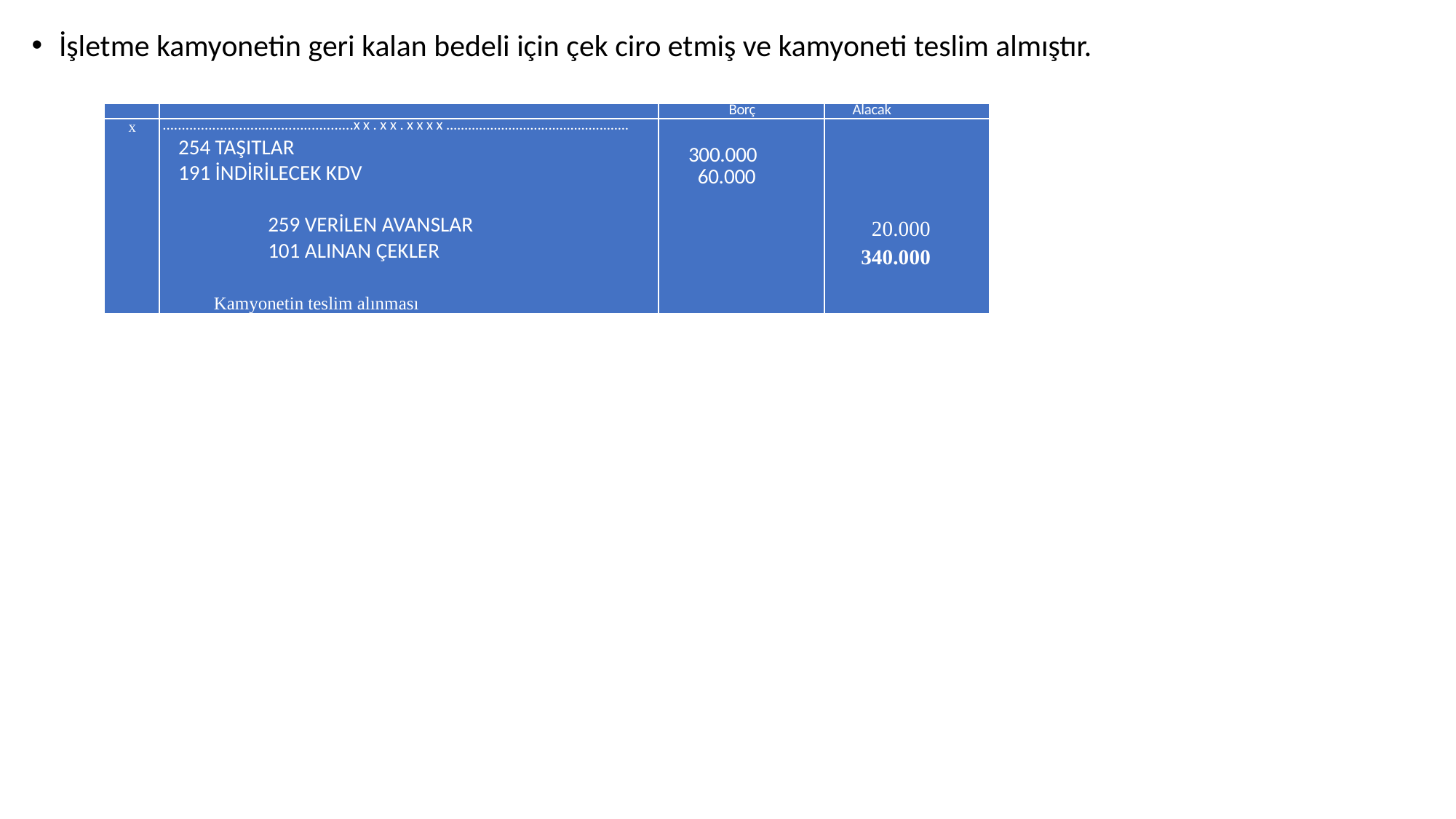

İşletme kamyonetin geri kalan bedeli için çek ciro etmiş ve kamyoneti teslim almıştır.
|  |  | Borç | Alacak |
| --- | --- | --- | --- |
| x | ..................................................xx.xx.xxxx.................................................. 254 TAŞITLAR 191 İNDİRİLECEK KDV 259 VERİLEN AVANSLAR 101 ALINAN ÇEKLER Kamyonetin teslim alınması | 300.000 60.000 | 20.000 340.000 |